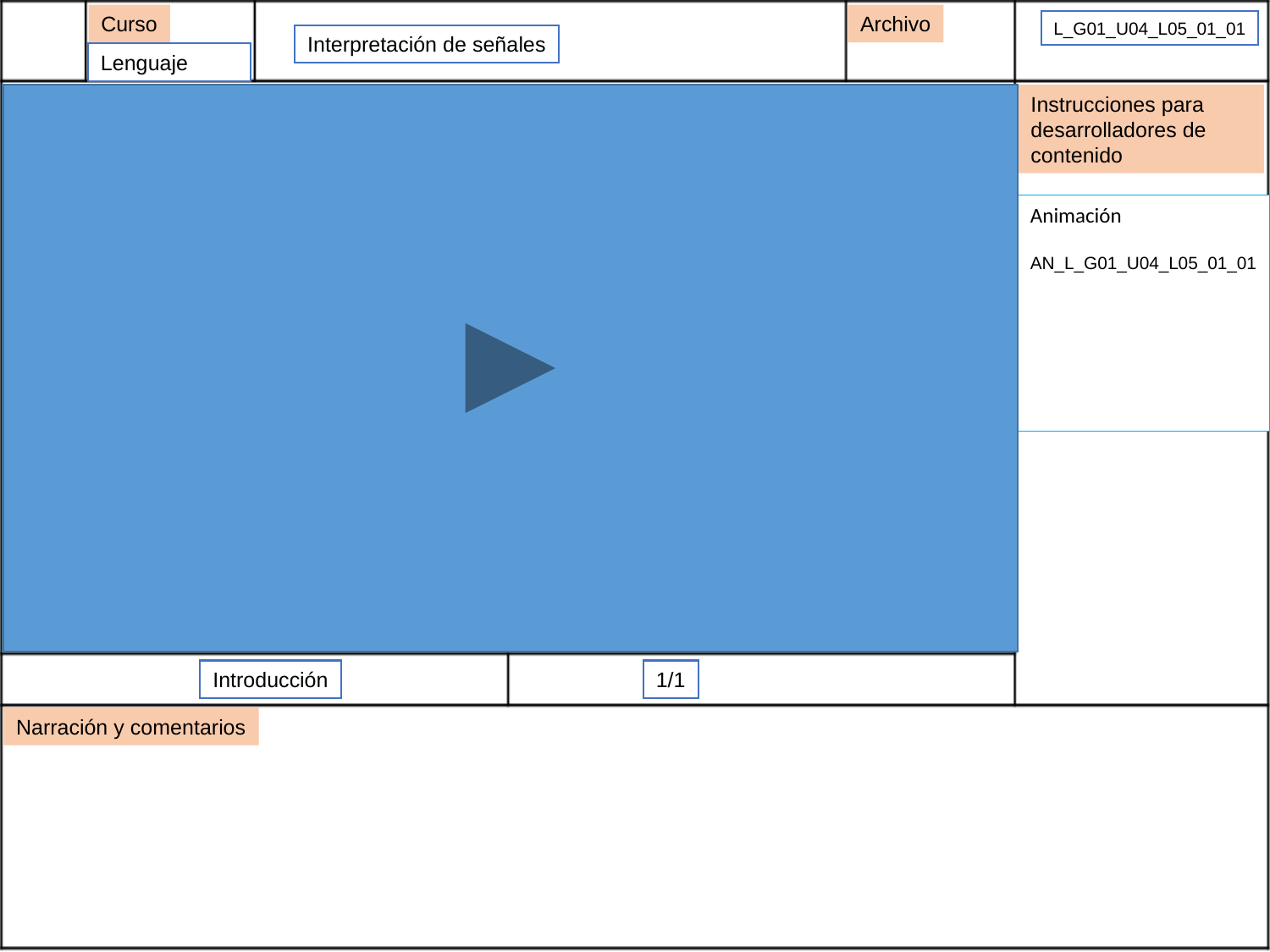

Archivo
Curso
L_G01_U04_L05_01_01
Interpretación de señales
Lenguaje

Instrucciones para desarrolladores de contenido
Animación

AN_L_G01_U04_L05_01_01

Introducción
1/1
Narración y comentarios